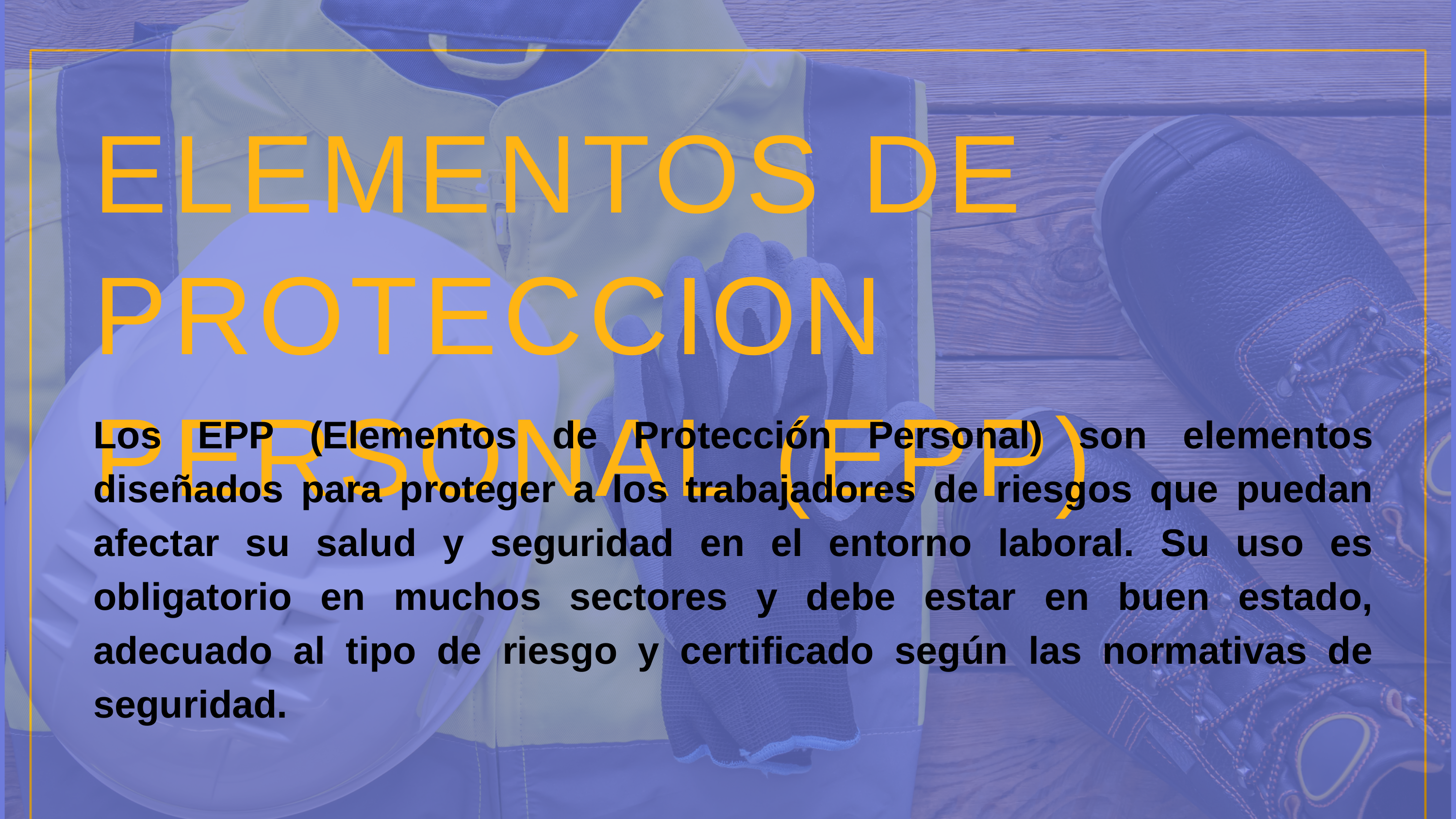

ELEMENTOS DE PROTECCION PERSONAL (EPP)
Los EPP (Elementos de Protección Personal) son elementos diseñados para proteger a los trabajadores de riesgos que puedan afectar su salud y seguridad en el entorno laboral. Su uso es obligatorio en muchos sectores y debe estar en buen estado, adecuado al tipo de riesgo y certificado según las normativas de seguridad.